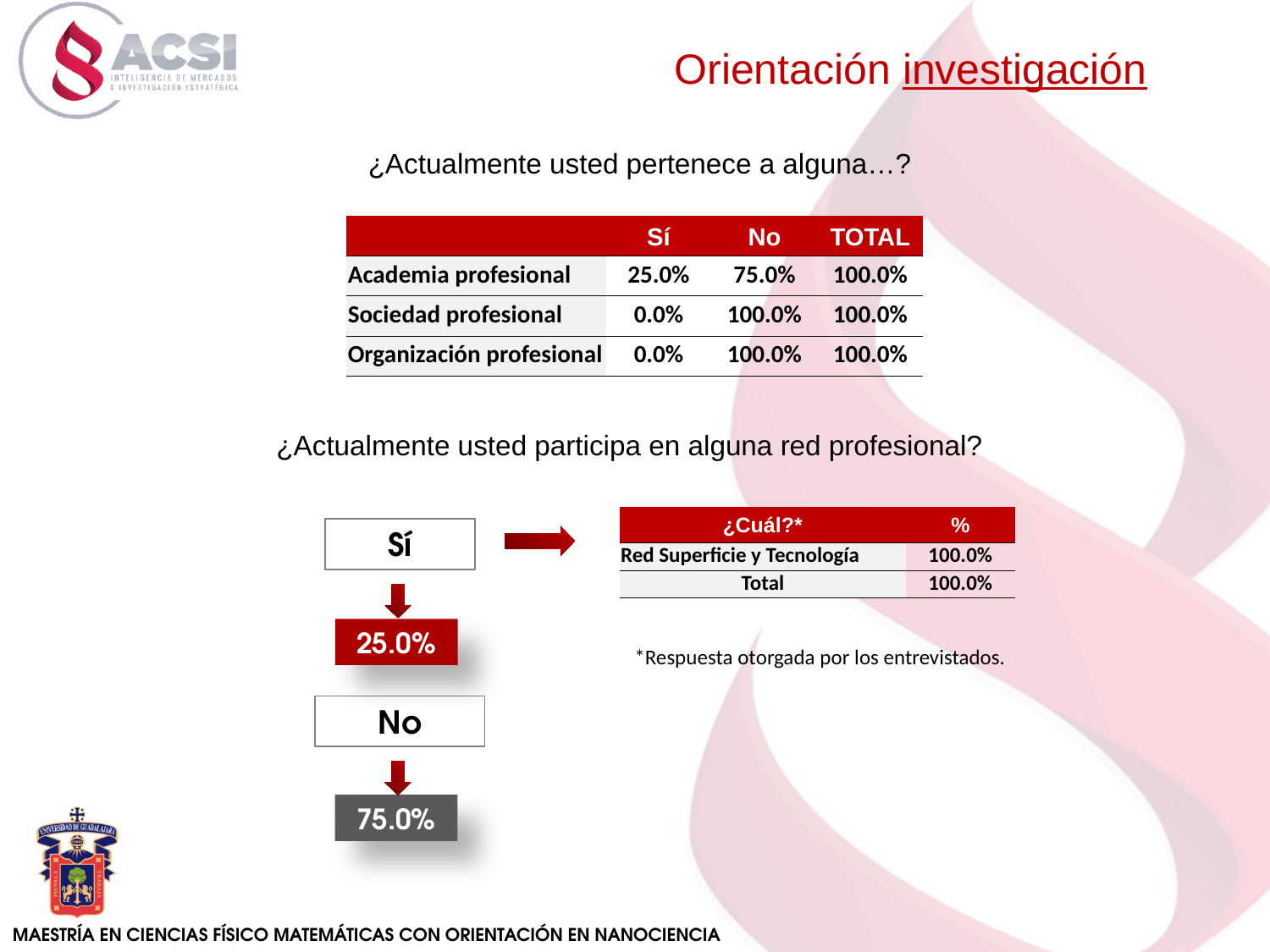

Orientación investigación
¿Actualmente usted pertenece a alguna…?
|  | Sí | No | TOTAL |
| --- | --- | --- | --- |
| Academia profesional | 25.0% | 75.0% | 100.0% |
| Sociedad profesional | 0.0% | 100.0% | 100.0% |
| Organización profesional | 0.0% | 100.0% | 100.0% |
¿Actualmente usted participa en alguna red profesional?
| ¿Cuál?\* | % |
| --- | --- |
| Red Superficie y Tecnología | 100.0% |
| Total | 100.0% |
Sí

25.0%
*Respuesta otorgada por los entrevistados.
No

75.0%